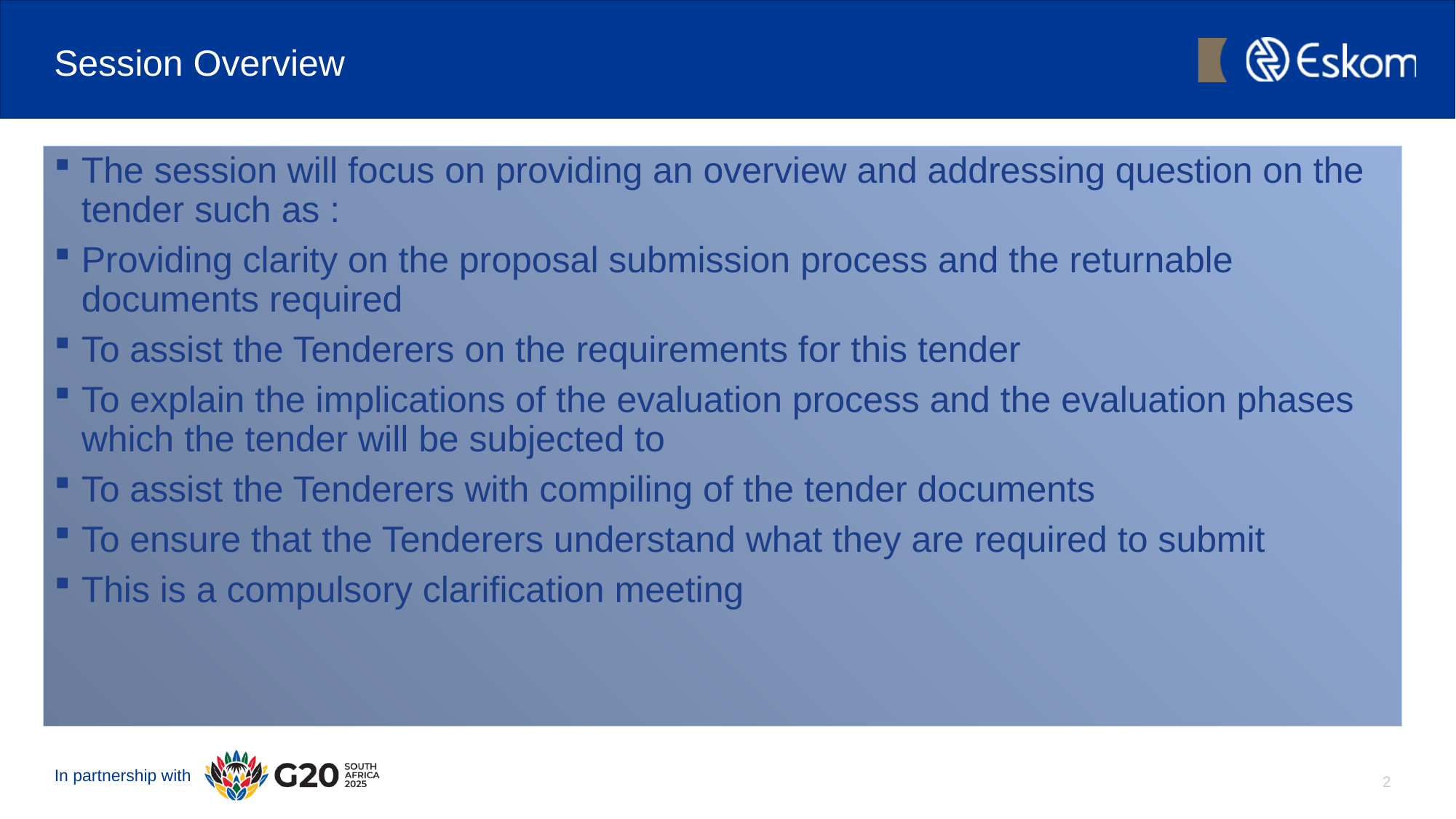

# Session Overview
The session will focus on providing an overview and addressing question on the tender such as :
Providing clarity on the proposal submission process and the returnable documents required
To assist the Tenderers on the requirements for this tender
To explain the implications of the evaluation process and the evaluation phases which the tender will be subjected to
To assist the Tenderers with compiling of the tender documents
To ensure that the Tenderers understand what they are required to submit
This is a compulsory clarification meeting

2